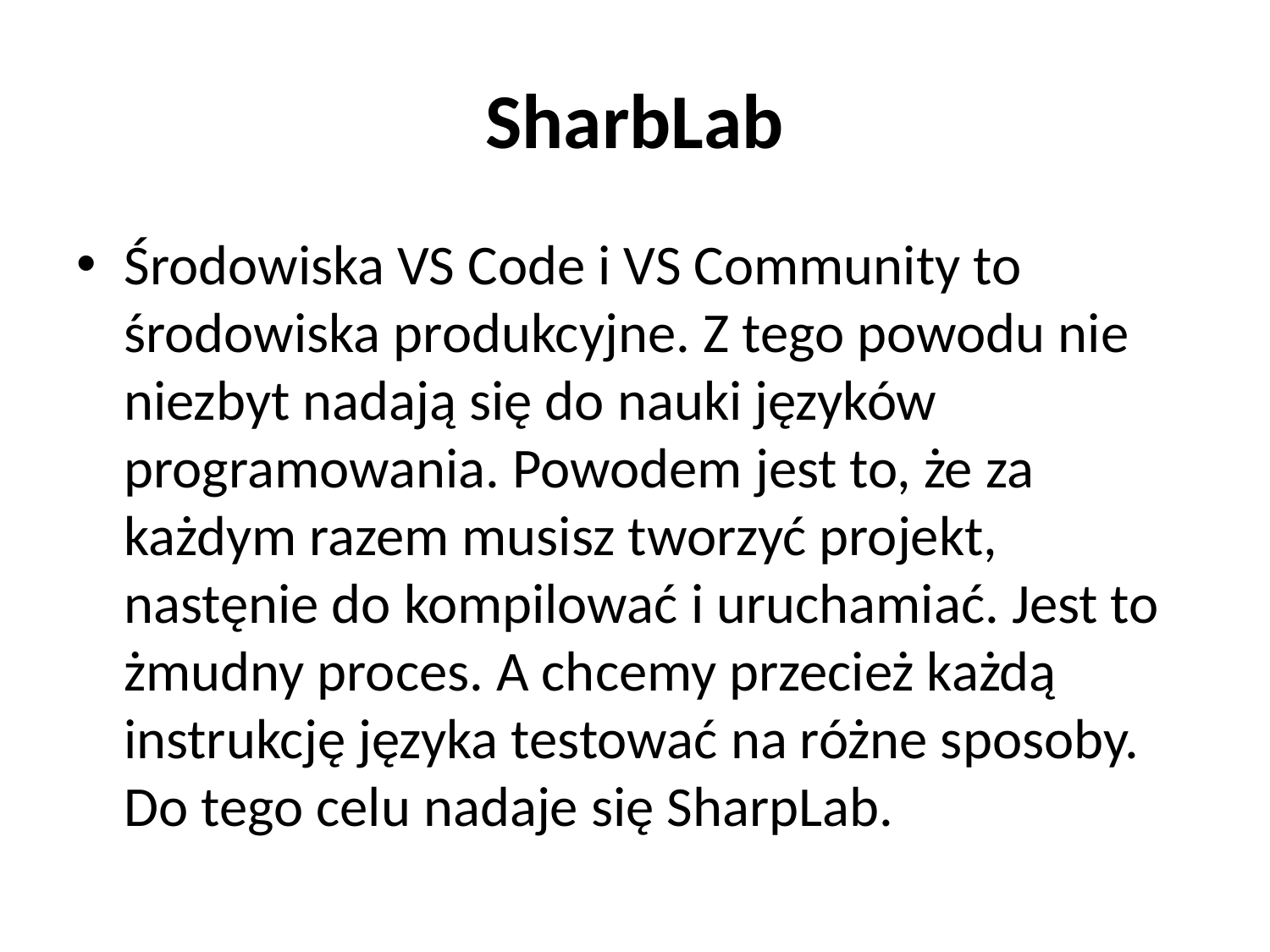

# SharbLab
Środowiska VS Code i VS Community to środowiska produkcyjne. Z tego powodu nie niezbyt nadają się do nauki języków  programowania. Powodem jest to, że za każdym razem musisz tworzyć projekt, nastęnie do kompilować i uruchamiać. Jest to żmudny proces. A chcemy przecież każdą instrukcję języka testować na różne sposoby. Do tego celu nadaje się SharpLab.